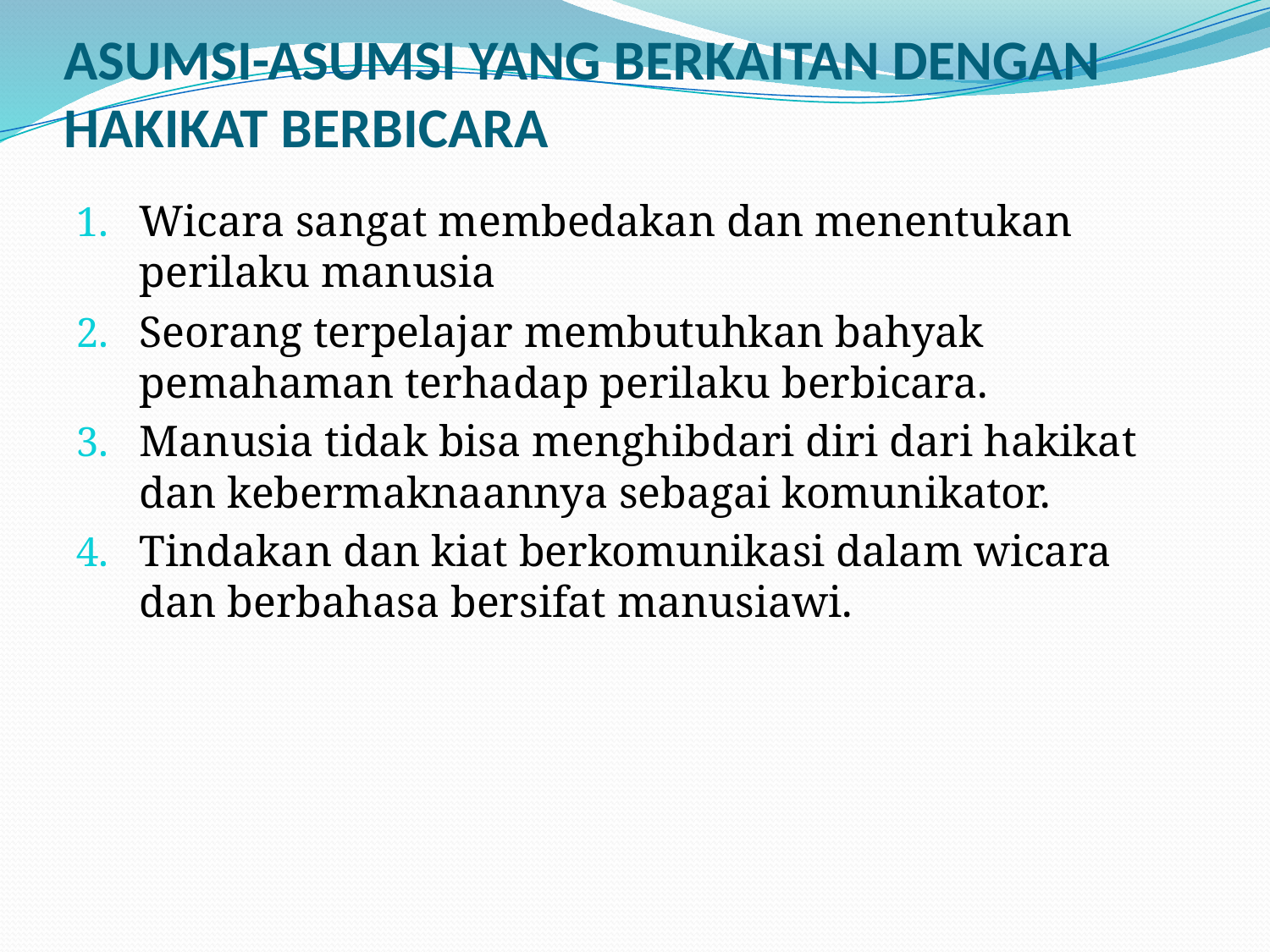

# ASUMSI-ASUMSI YANG BERKAITAN DENGAN HAKIKAT BERBICARA
Wicara sangat membedakan dan menentukan perilaku manusia
Seorang terpelajar membutuhkan bahyak pemahaman terhadap perilaku berbicara.
Manusia tidak bisa menghibdari diri dari hakikat dan kebermaknaannya sebagai komunikator.
Tindakan dan kiat berkomunikasi dalam wicara dan berbahasa bersifat manusiawi.